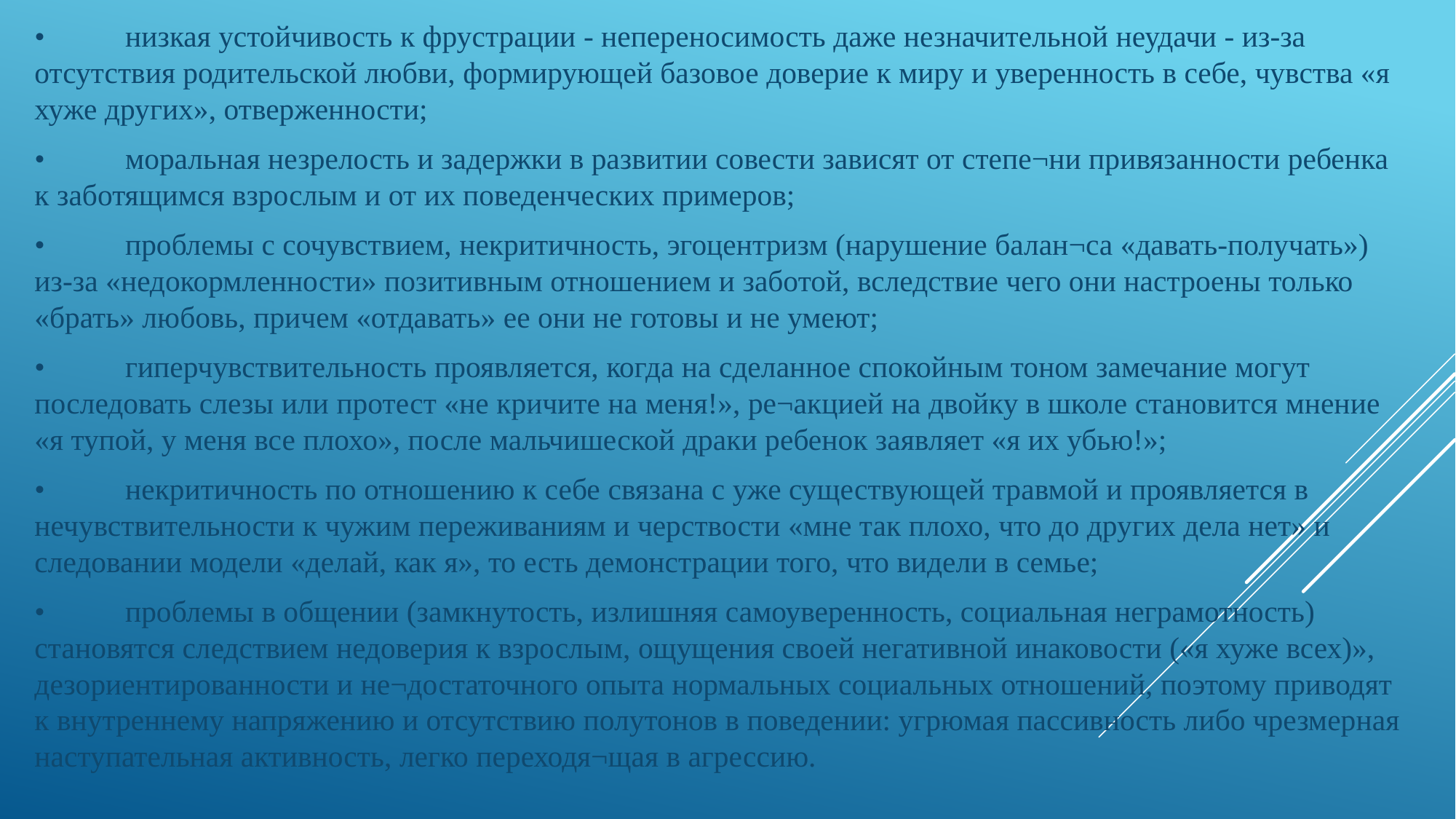

•	низкая устойчивость к фрустрации - непереносимость даже незначительной неудачи - из-за отсутствия родительской любви, формирующей базовое доверие к миру и уверенность в себе, чувства «я хуже других», отверженности;
•	моральная незрелость и задержки в развитии совести зависят от степе¬ни привязанности ребенка к заботящимся взрослым и от их поведенческих примеров;
•	проблемы с сочувствием, некритичность, эгоцентризм (нарушение балан¬са «давать-получать») из-за «недокормленности» позитивным отношением и заботой, вследствие чего они настроены только «брать» любовь, причем «отдавать» ее они не готовы и не умеют;
•	гиперчувствительность проявляется, когда на сделанное спокойным тоном замечание могут последовать слезы или протест «не кричите на меня!», ре¬акцией на двойку в школе становится мнение «я тупой, у меня все плохо», после мальчишеской драки ребенок заявляет «я их убью!»;
•	некритичность по отношению к себе связана с уже существующей травмой и проявляется в нечувствительности к чужим переживаниям и черствости «мне так плохо, что до других дела нет» и следовании модели «делай, как я», то есть демонстрации того, что видели в семье;
•	проблемы в общении (замкнутость, излишняя самоуверенность, социальная неграмотность) становятся следствием недоверия к взрослым, ощущения своей негативной инаковости («я хуже всех)», дезориентированности и не¬достаточного опыта нормальных социальных отношений, поэтому приводят к внутреннему напряжению и отсутствию полутонов в поведении: угрюмая пассивность либо чрезмерная наступательная активность, легко переходя¬щая в агрессию.